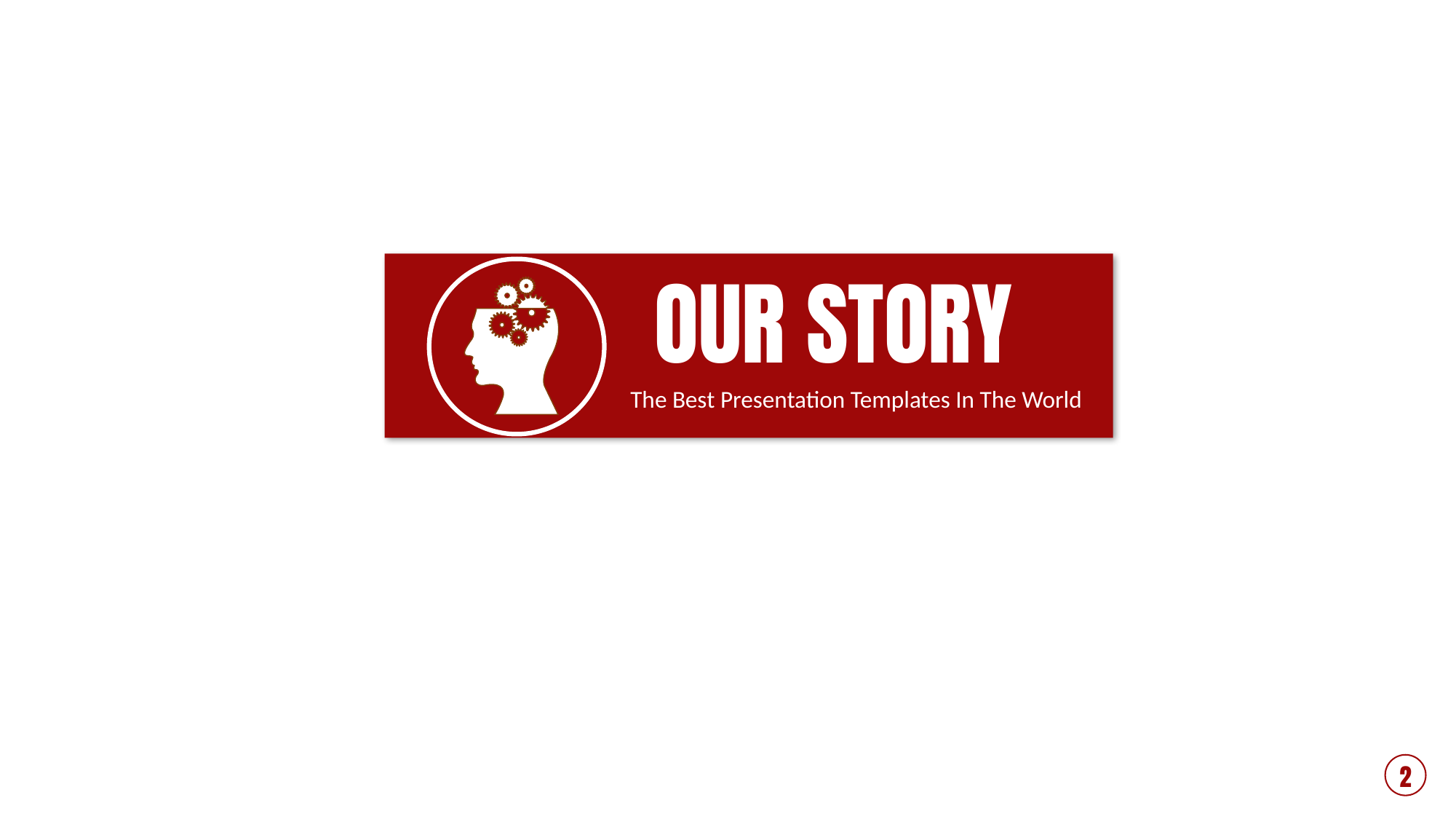

OUR STORY

The Best Presentation Templates In The World

2